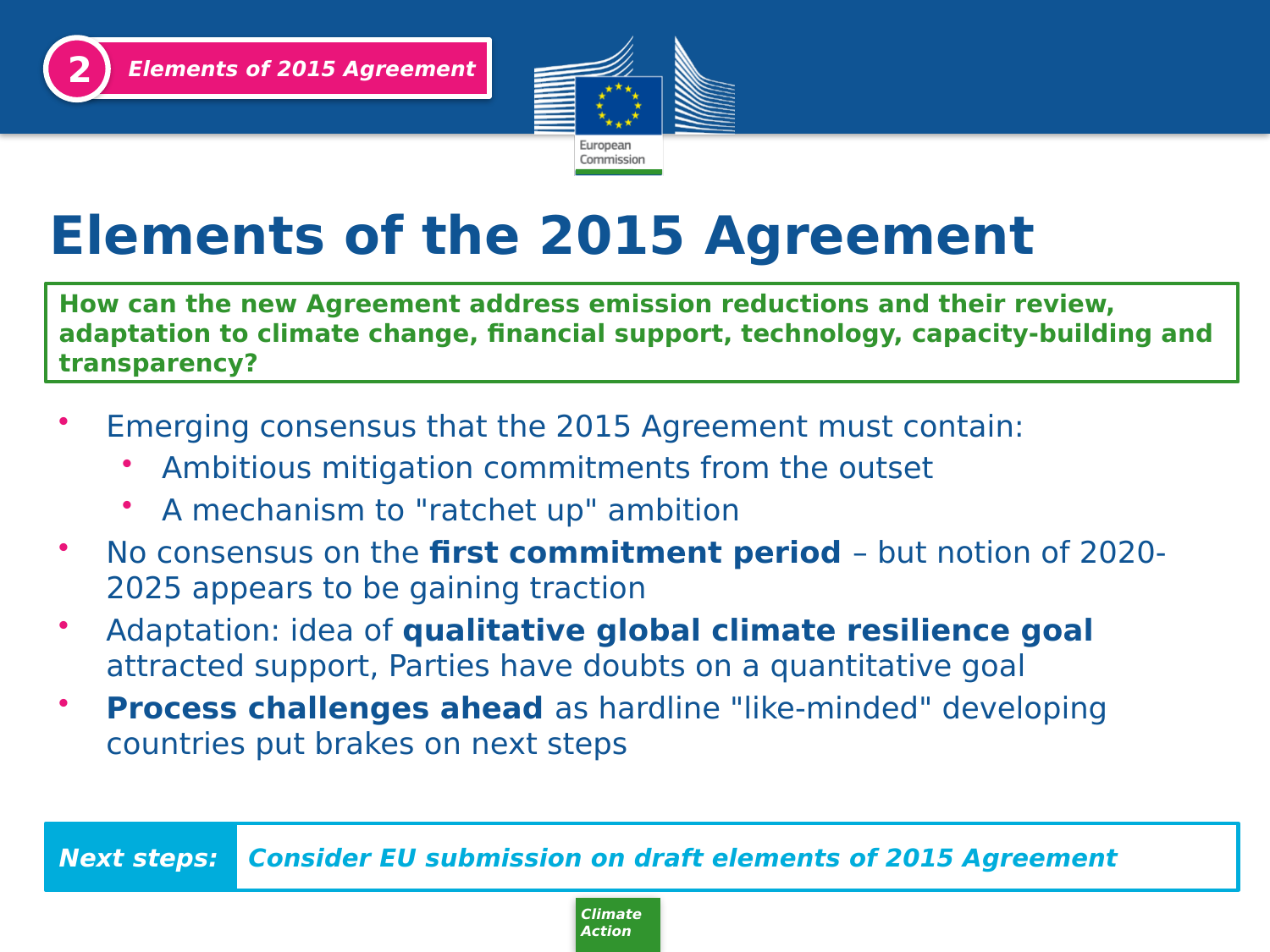

2
Elements of 2015 Agreement
# Elements of the 2015 Agreement
How can the new Agreement address emission reductions and their review, adaptation to climate change, financial support, technology, capacity-building and transparency?
Emerging consensus that the 2015 Agreement must contain:
Ambitious mitigation commitments from the outset
A mechanism to "ratchet up" ambition
No consensus on the first commitment period – but notion of 2020-2025 appears to be gaining traction
Adaptation: idea of qualitative global climate resilience goal attracted support, Parties have doubts on a quantitative goal
Process challenges ahead as hardline "like-minded" developing countries put brakes on next steps

Next steps:
Consider EU submission on draft elements of 2015 Agreement